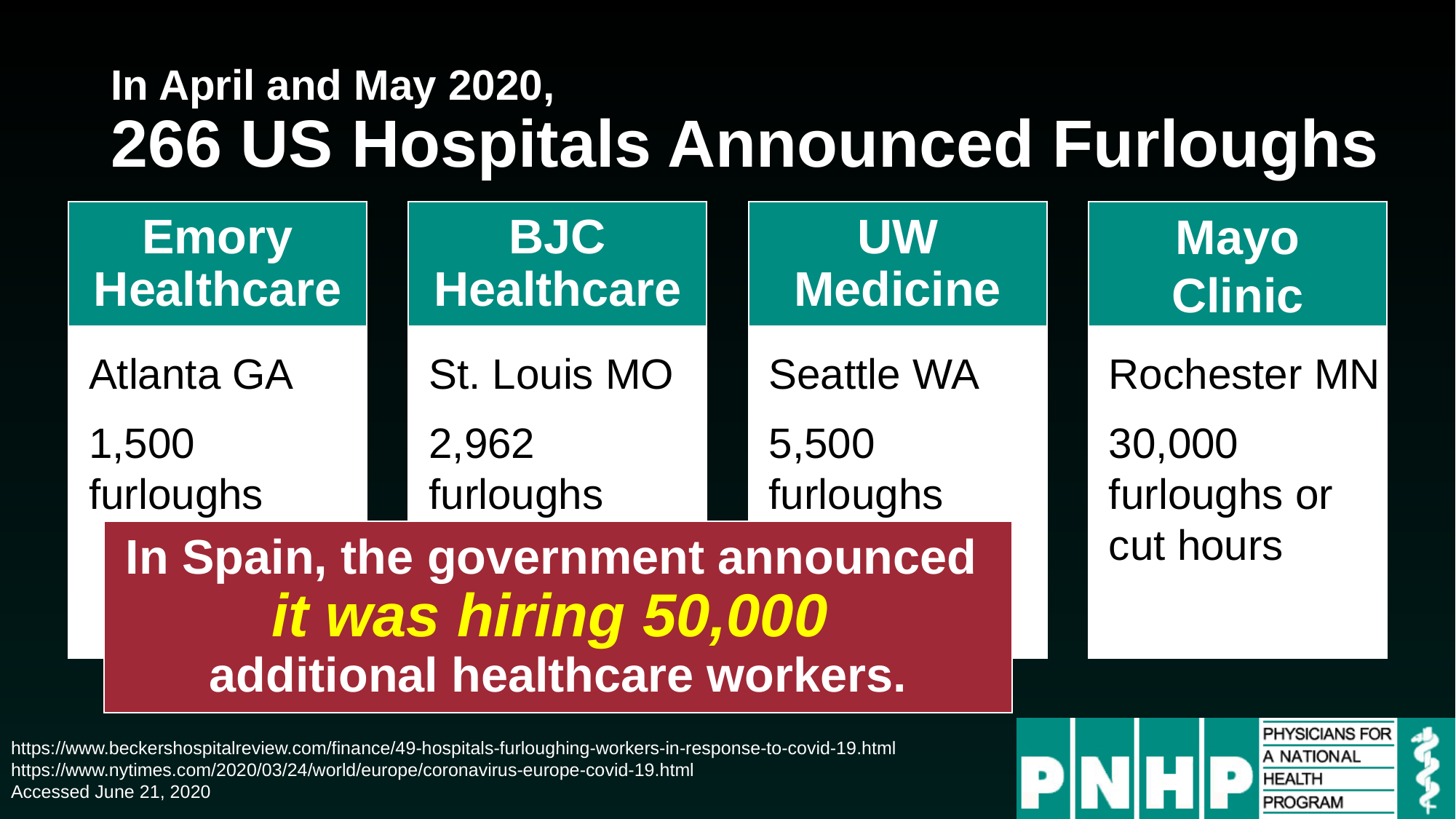

# In April and May 2020, 266 US Hospitals Announced Furloughs
Emory Healthcare
BJC Healthcare
UW Medicine
Mayo Clinic
Atlanta GA
1,500 furloughs
St. Louis MO
2,962 furloughs
Seattle WA
5,500 furloughs
Rochester MN
30,000 furloughs or cut hours
In Spain, the government announced
it was hiring 50,000
additional healthcare workers.
https://www.beckershospitalreview.com/finance/49-hospitals-furloughing-workers-in-response-to-covid-19.html
https://www.nytimes.com/2020/03/24/world/europe/coronavirus-europe-covid-19.html
Accessed June 21, 2020